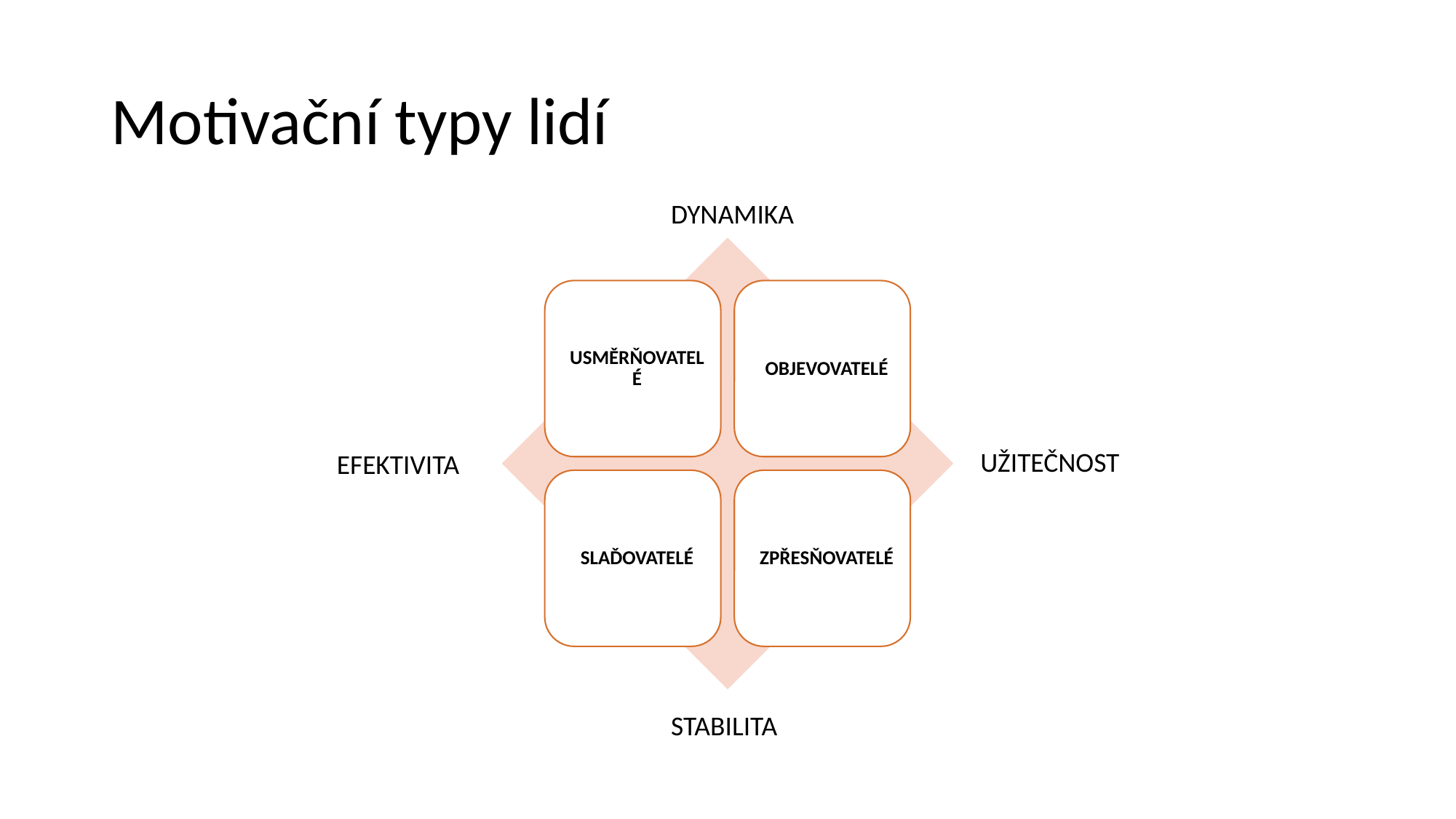

# Motivační typy lidí
DYNAMIKA
USMĚRŇOVATELÉ
OBJEVOVATELÉ
SLAĎOVATELÉ
ZPŘESŇOVATELÉ
UŽITEČNOST
EFEKTIVITA
STABILITA